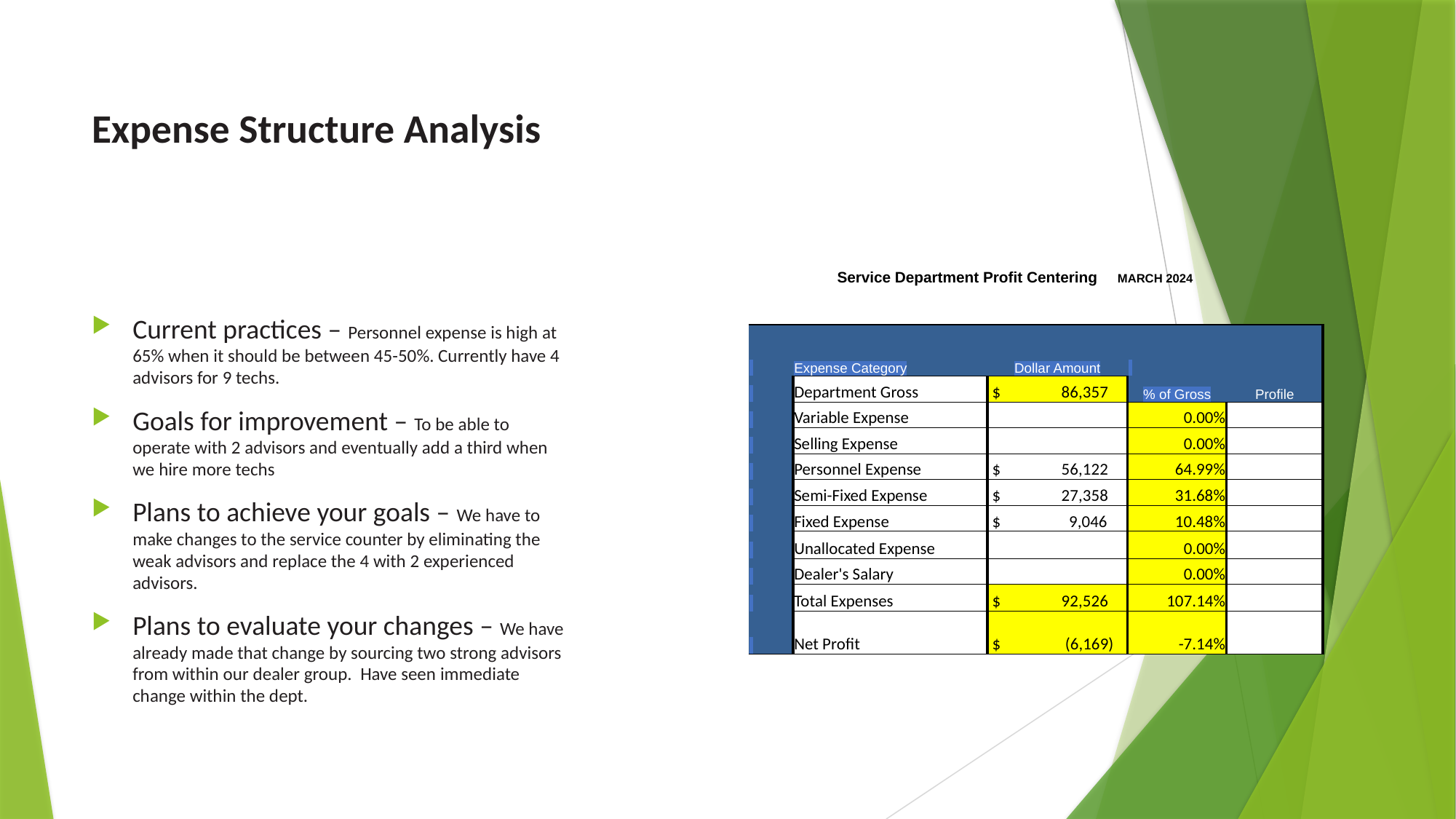

# Expense Structure Analysis
| Service Department Profit Centering MARCH 2024 |  |  |  |  |
| --- | --- | --- | --- | --- |
|  |  |  |  |  |
|  | Expense Category | Dollar Amount |  |  |
|  | Department Gross | $ 86,357 | % of Gross | Profile |
|  | Variable Expense |  | 0.00% |  |
|  | Selling Expense |  | 0.00% |  |
|  | Personnel Expense | $ 56,122 | 64.99% |  |
|  | Semi-Fixed Expense | $ 27,358 | 31.68% |  |
|  | Fixed Expense | $ 9,046 | 10.48% |  |
|  | Unallocated Expense |  | 0.00% |  |
|  | Dealer's Salary |  | 0.00% |  |
|  | Total Expenses | $ 92,526 | 107.14% |  |
|  | Net Profit | $ (6,169) | -7.14% |  |

Current practices – Personnel expense is high at 65% when it should be between 45-50%. Currently have 4 advisors for 9 techs.
Goals for improvement – To be able to operate with 2 advisors and eventually add a third when we hire more techs
Plans to achieve your goals – We have to make changes to the service counter by eliminating the weak advisors and replace the 4 with 2 experienced advisors.
Plans to evaluate your changes – We have already made that change by sourcing two strong advisors from within our dealer group.  Have seen immediate change within the dept.